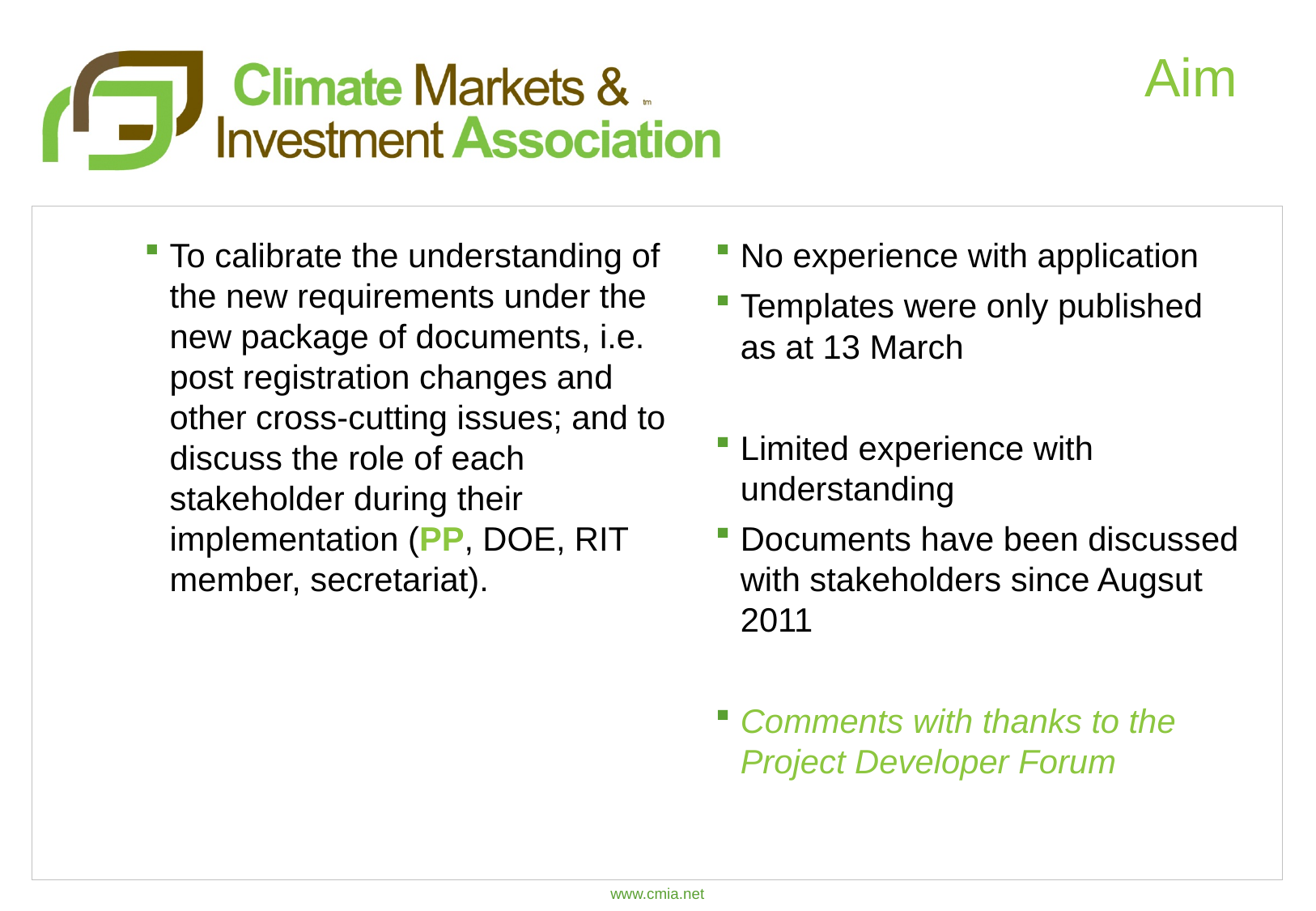

# Aim
To calibrate the understanding of the new requirements under the new package of documents, i.e. post registration changes and other cross-cutting issues; and to discuss the role of each stakeholder during their implementation (PP, DOE, RIT member, secretariat).
No experience with application
Templates were only published as at 13 March

Limited experience with understanding
Documents have been discussed with stakeholders since Augsut 2011

Comments with thanks to the Project Developer Forum